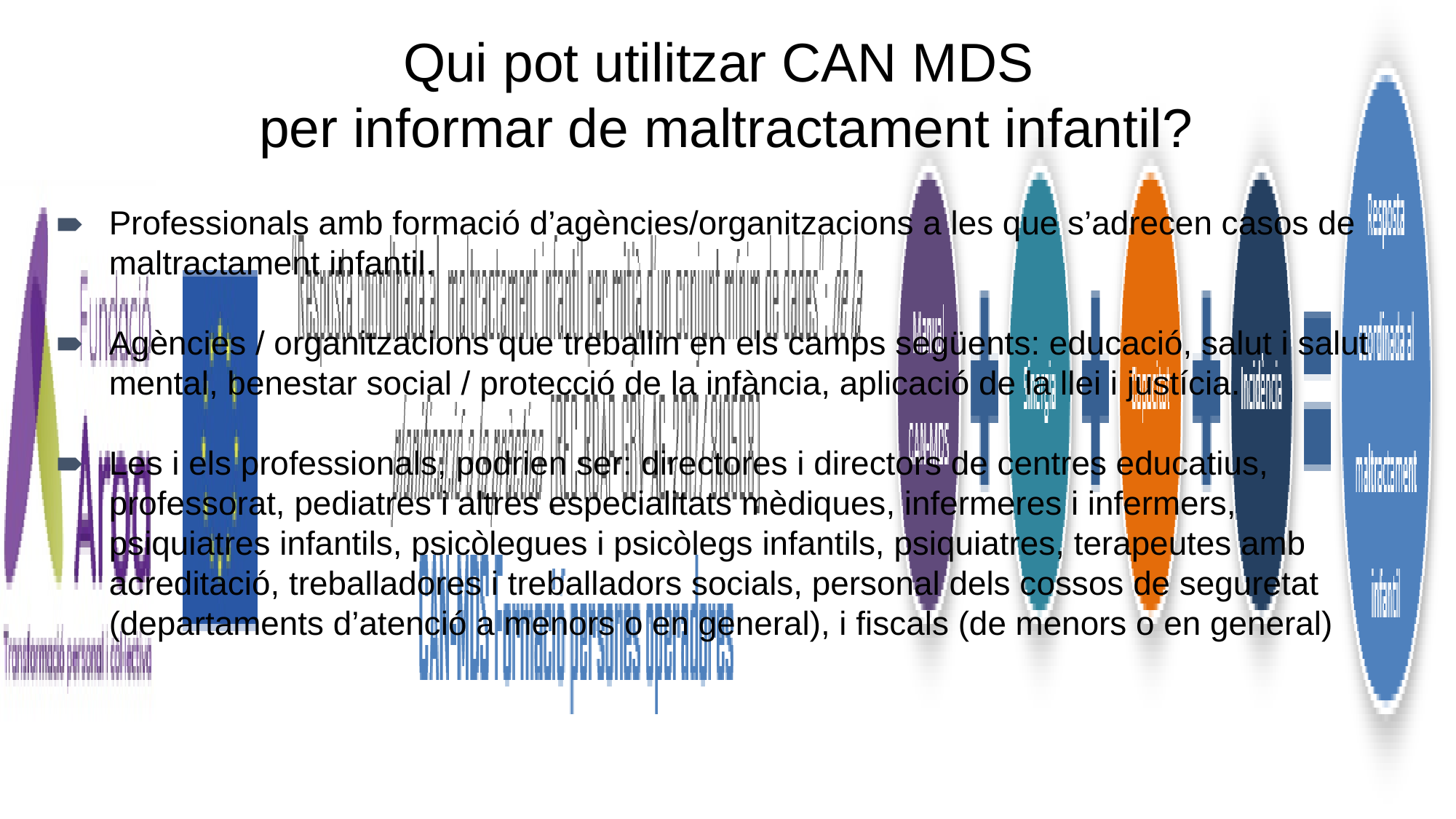

Qui pot utilitzar CAN MDS
per informar de maltractament infantil?
Professionals amb formació d’agències/organitzacions a les que s’adrecen casos de maltractament infantil.

Agències / organitzacions que treballin en els camps següents: educació, salut i salut mental, benestar social / protecció de la infància, aplicació de la llei i justícia.

Les i els professionals, podrien ser: directores i directors de centres educatius, professorat, pediatres i altres especialitats mèdiques, infermeres i infermers, psiquiatres infantils, psicòlegues i psicòlegs infantils, psiquiatres, terapeutes amb acreditació, treballadores i treballadors socials, personal dels cossos de seguretat (departaments d’atenció a menors o en general), i fiscals (de menors o en general)